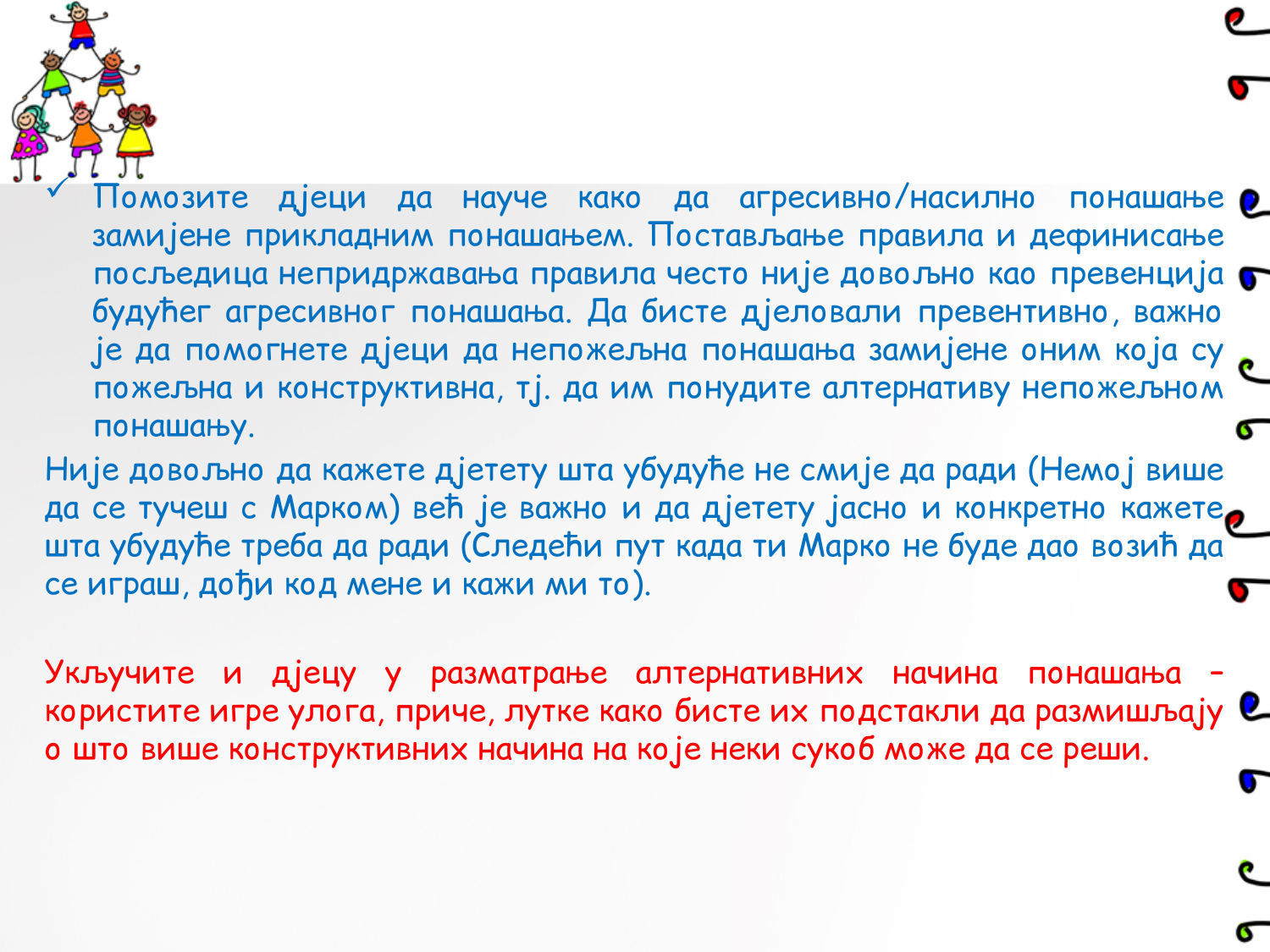

Помозите дјеци да науче како да агресивно/насилно понашање замијене прикладним понашањем. Постављање правила и дефинисање посљедица непридржавања правила често није довољно као превенција будућег агресивног понашања. Да бисте дјеловали превентивно, важно је да помогнете дјеци да непожељна понашања замијене оним која су пожељна и конструктивна, тј. да им понудите алтернативу непожељном понашању.
Није довољно да кажете дјетету шта убудуће не смије да ради (Немој више да се тучеш с Марком) већ је важно и да дјетету јасно и конкретно кажете шта убудуће треба да ради (Следећи пут када ти Марко не буде дао возић да се играш, дођи код мене и кажи ми то).

Укључите и дјецу у разматрање алтернативних начина понашања – користите игре улога, приче, лутке како бисте их подстакли да размишљају о што више конструктивних начина на које неки сукоб може да се реши.